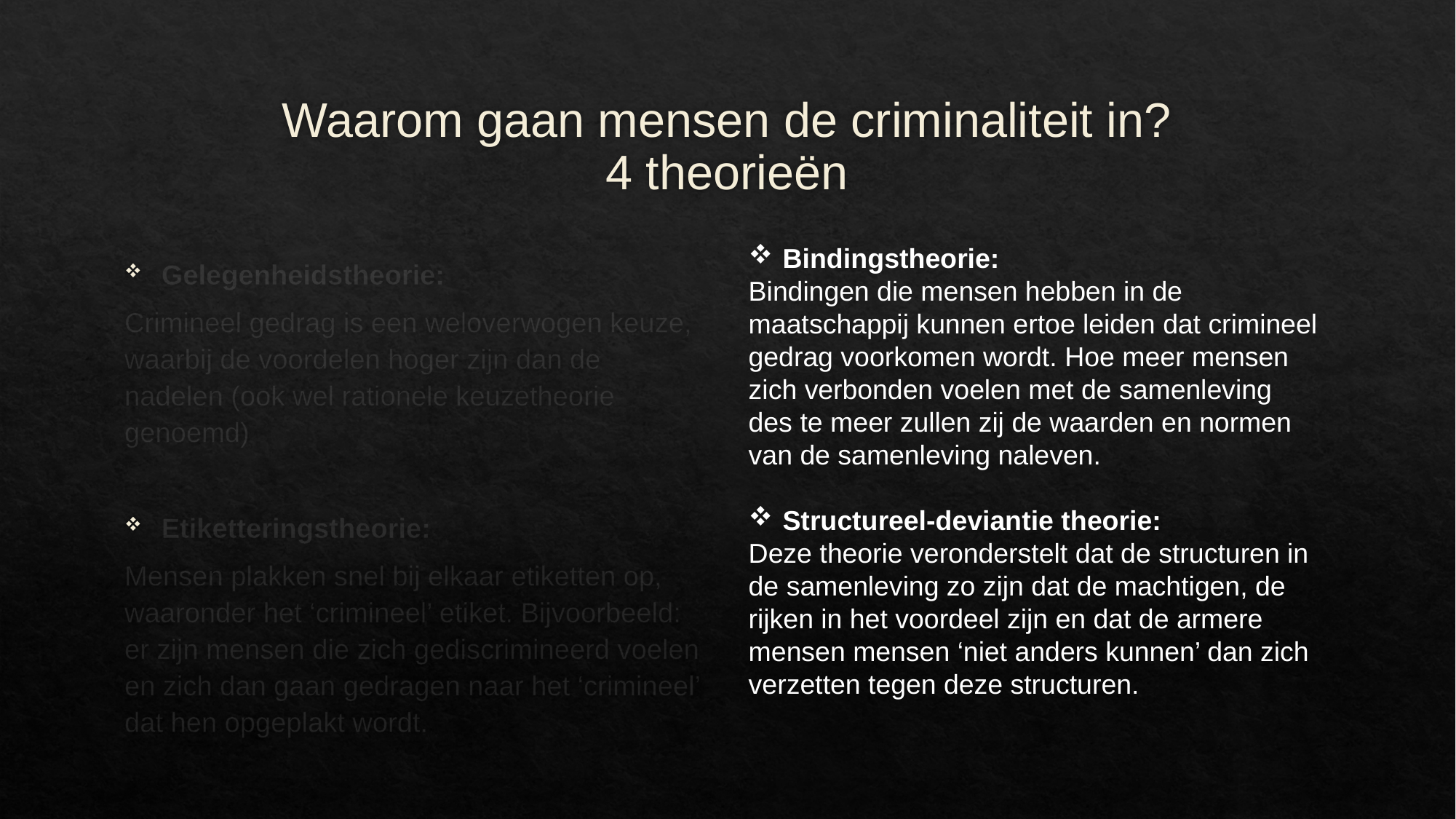

# Waarom gaan mensen de criminaliteit in? 4 theorieën
Bindingstheorie:
Bindingen die mensen hebben in de maatschappij kunnen ertoe leiden dat crimineel gedrag voorkomen wordt. Hoe meer mensen zich verbonden voelen met de samenleving des te meer zullen zij de waarden en normen van de samenleving naleven.

Structureel-deviantie theorie:
Deze theorie veronderstelt dat de structuren in de samenleving zo zijn dat de machtigen, de rijken in het voordeel zijn en dat de armere mensen mensen ‘niet anders kunnen’ dan zich verzetten tegen deze structuren.

Gelegenheidstheorie:
Crimineel gedrag is een weloverwogen keuze, waarbij de voordelen hoger zijn dan de nadelen (ook wel rationele keuzetheorie genoemd)

Etiketteringstheorie:
Mensen plakken snel bij elkaar etiketten op, waaronder het ‘crimineel’ etiket. Bijvoorbeeld: er zijn mensen die zich gediscrimineerd voelen en zich dan gaan gedragen naar het ‘crimineel’ dat hen opgeplakt wordt.